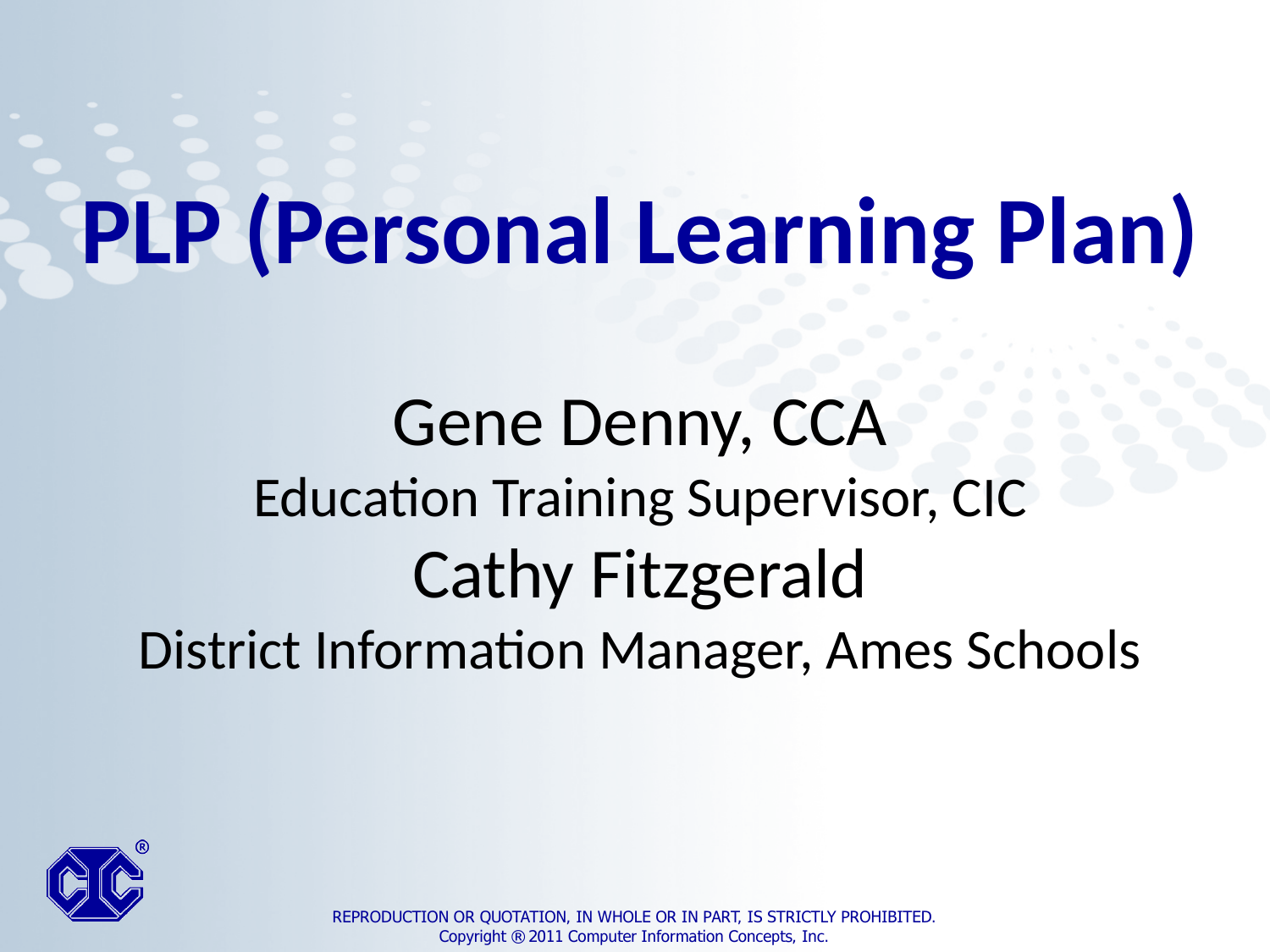

PLP (Personal Learning Plan)

Gene Denny, CCA
Education Training Supervisor, CIC
Cathy Fitzgerald
District Information Manager, Ames Schools